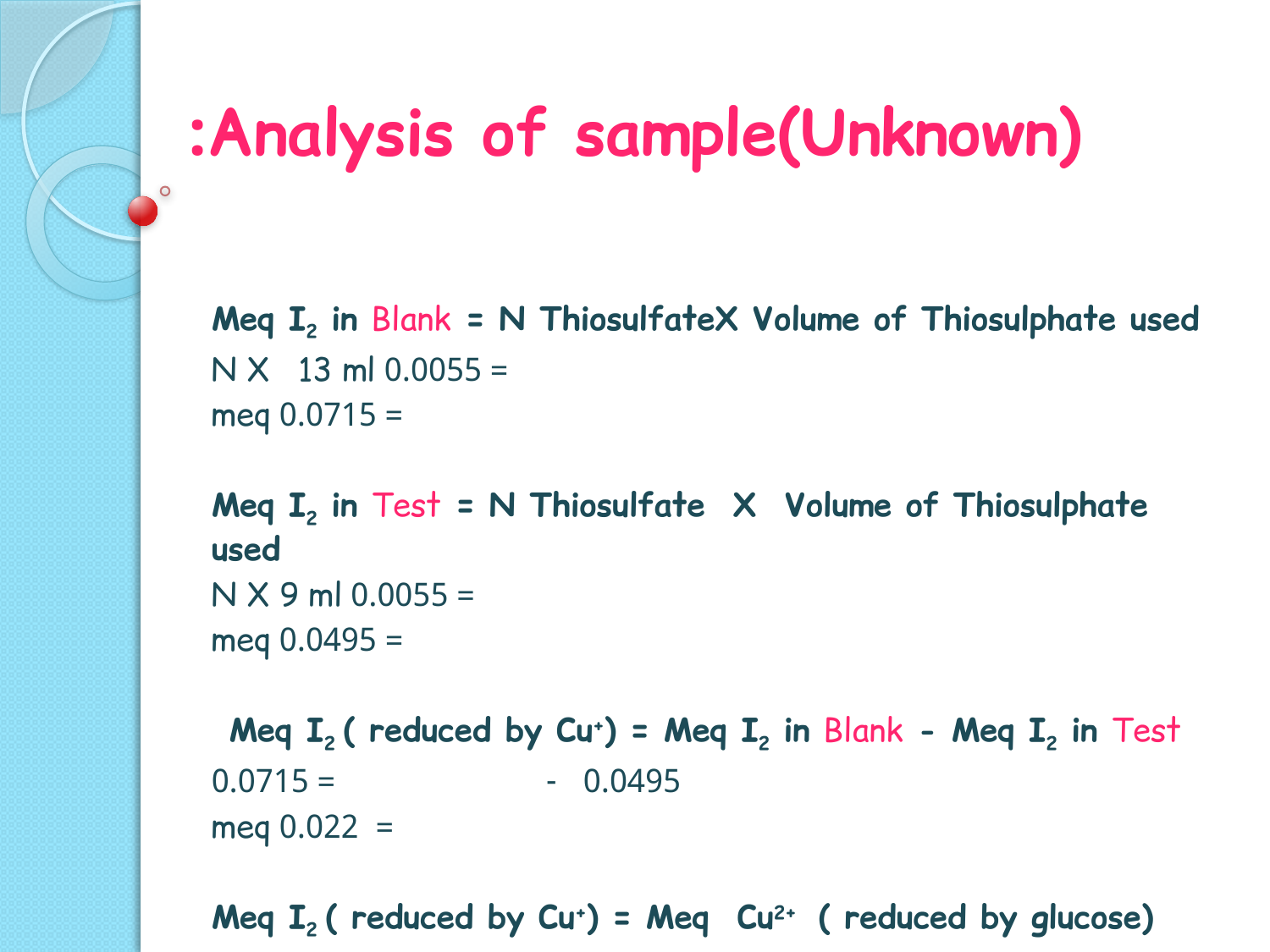

# Analysis of sample(Unknown):

Meq I2 in Blank = N ThiosulfateX Volume of Thiosulphate used
                         = 0.0055 N X   13 ml
                         = 0.0715 meq

Meq I2 in Test = N Thiosulfate  X  Volume of Thiosulphate used
                       = 0.0055 N X 9 ml
                       = 0.0495 meq

 Meq I2 ( reduced by Cu+) = Meq I2 in Blank - Meq I2 in Test
 0.0495   -                         = 0.0715
                       =  0.022 meq

Meq I2 ( reduced by Cu+) = Meq  Cu2+  ( reduced by glucose)